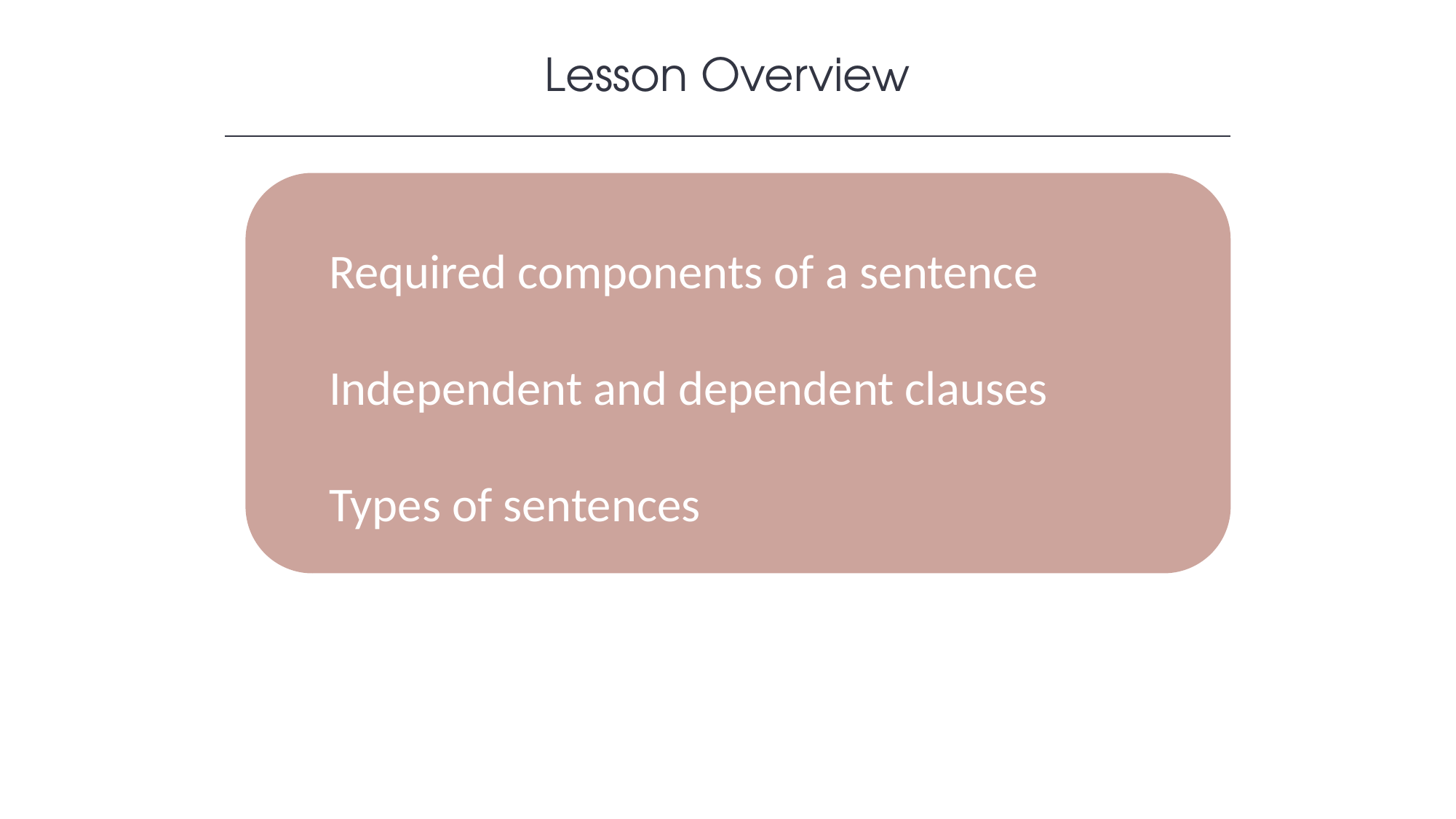

Lesson Overview
HAWKES LEARNING

Required components of a sentence
Independent and dependent clauses
Types of sentences